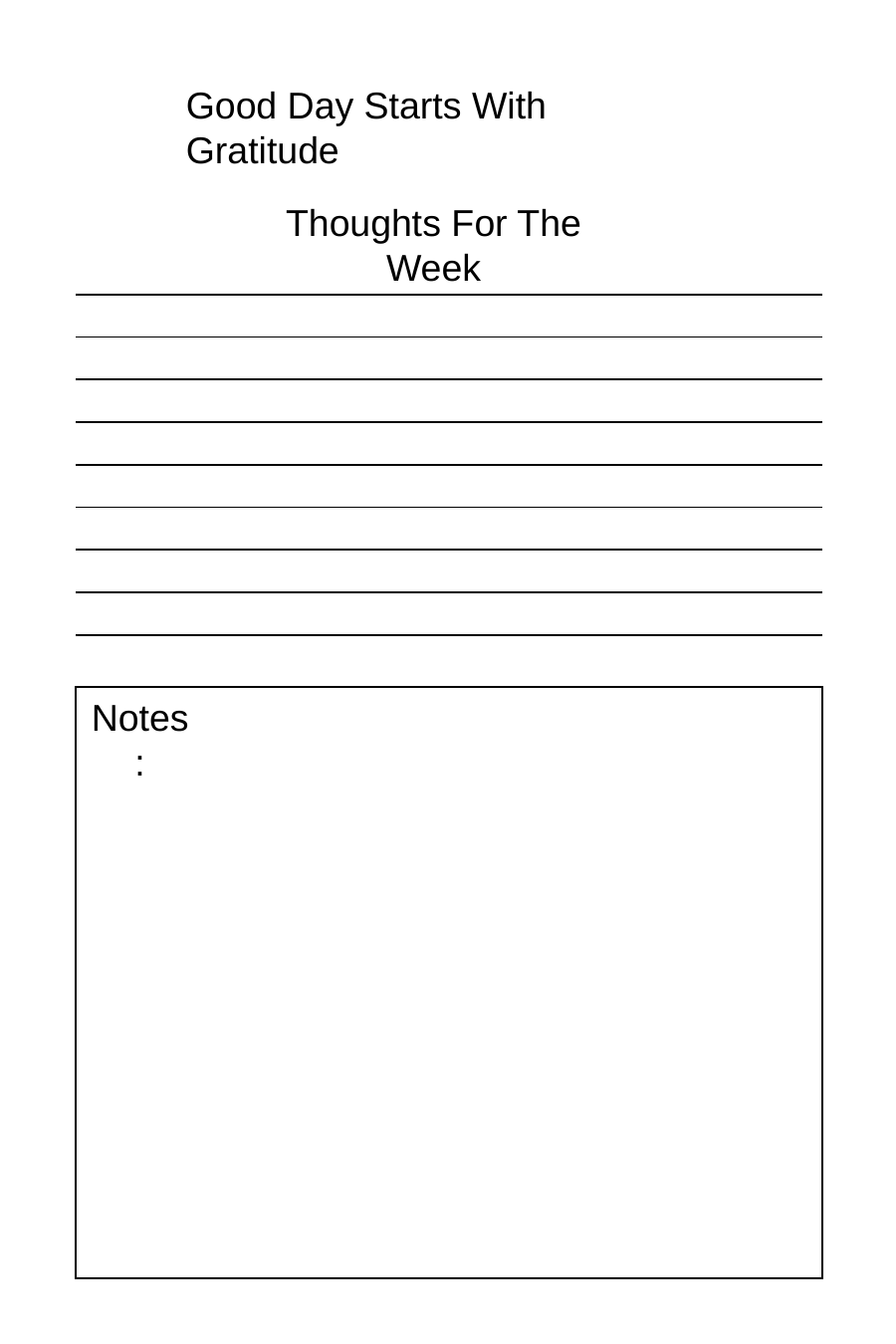

Good Day Starts With Gratitude
Thoughts For The Week
|  |
| --- |
|  |
|  |
|  |
|  |
|  |
|  |
|  |
|  |
|  |
Notes: